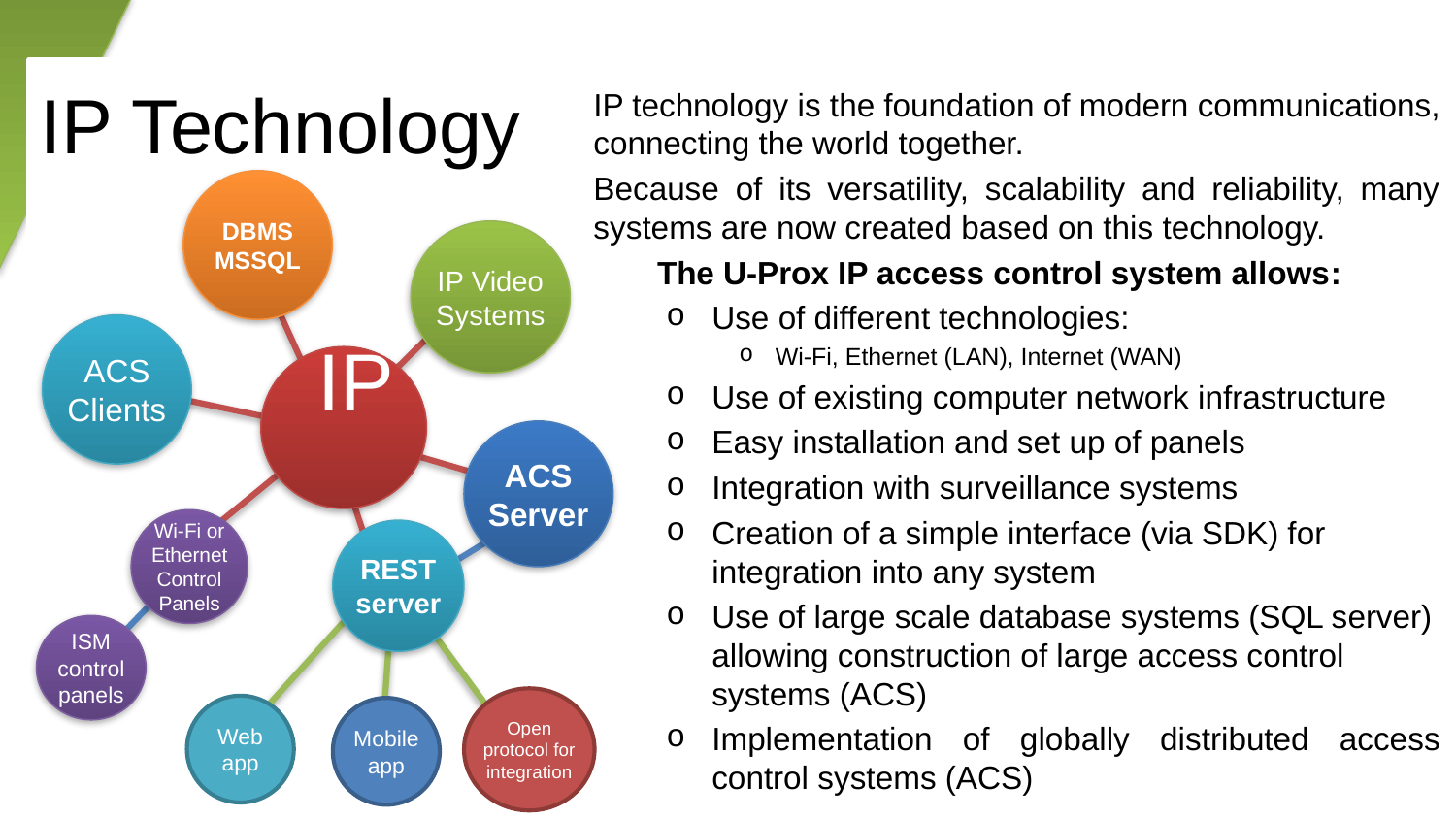

# IP Technology

IP technology is the foundation of modern communications, connecting the world together.
Because of its versatility, scalability and reliability, many systems are now created based on this technology.
The U-Prox IP access control system allows:
Use of different technologies:
Wi-Fi, Ethernet (LAN), Internet (WAN)
Use of existing computer network infrastructure
Easy installation and set up of panels
Integration with surveillance systems
Creation of a simple interface (via SDK) for integration into any system
Use of large scale database systems (SQL server) allowing construction of large access control systems (ACS)
Implementation of globally distributed access control systems (ACS)

DBMS MSSQL
IP Video Systems
ACS Clients
 IP
ACS Server
Wi-Fi or Ethernet Control Panels
REST server
ISM control panels
Open protocol for integration
Web app
Mobile app